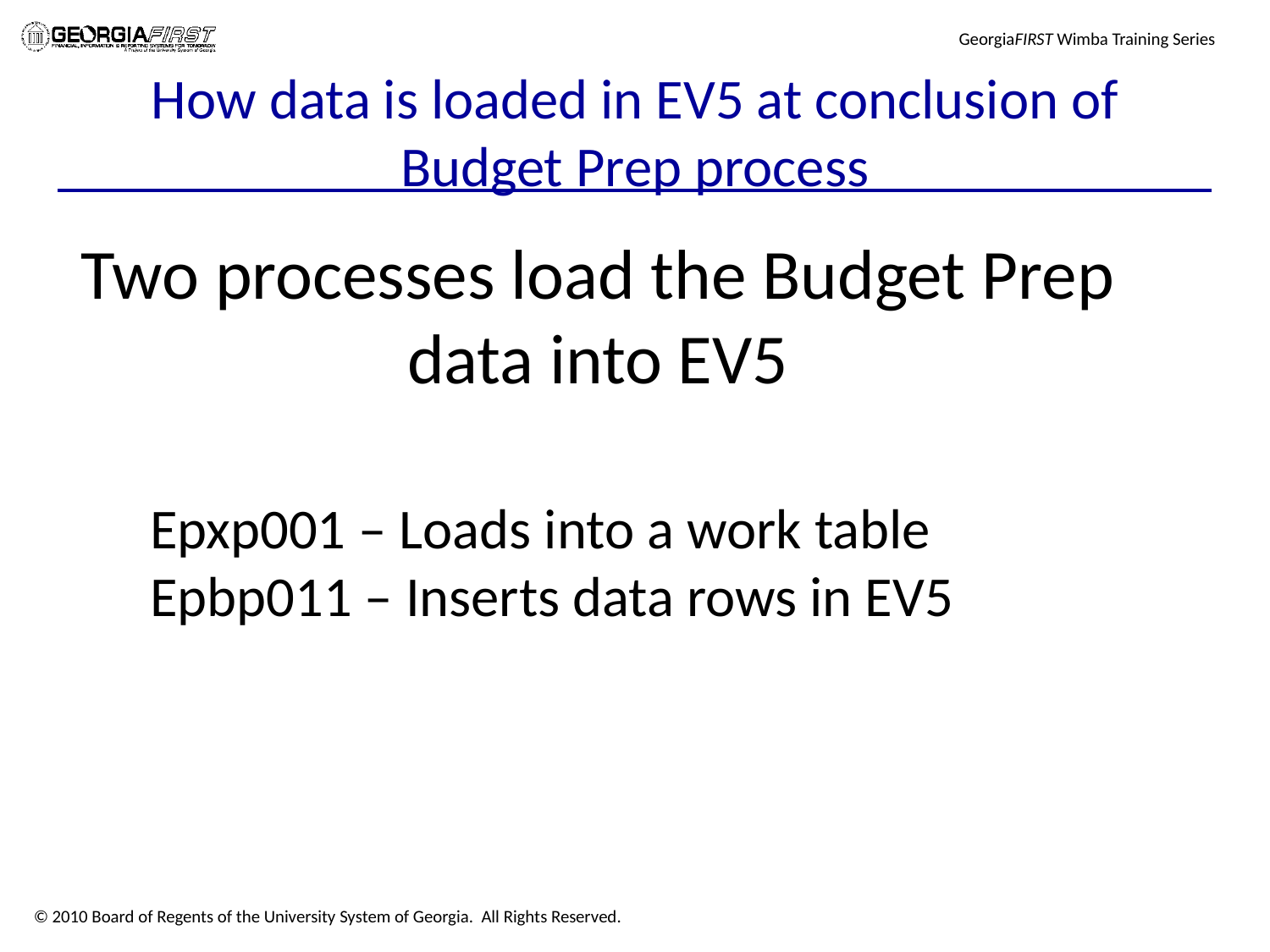

# How data is loaded in EV5 at conclusion of Budget Prep process
Two processes load the Budget Prep data into EV5
Epxp001 – Loads into a work table
Epbp011 – Inserts data rows in EV5